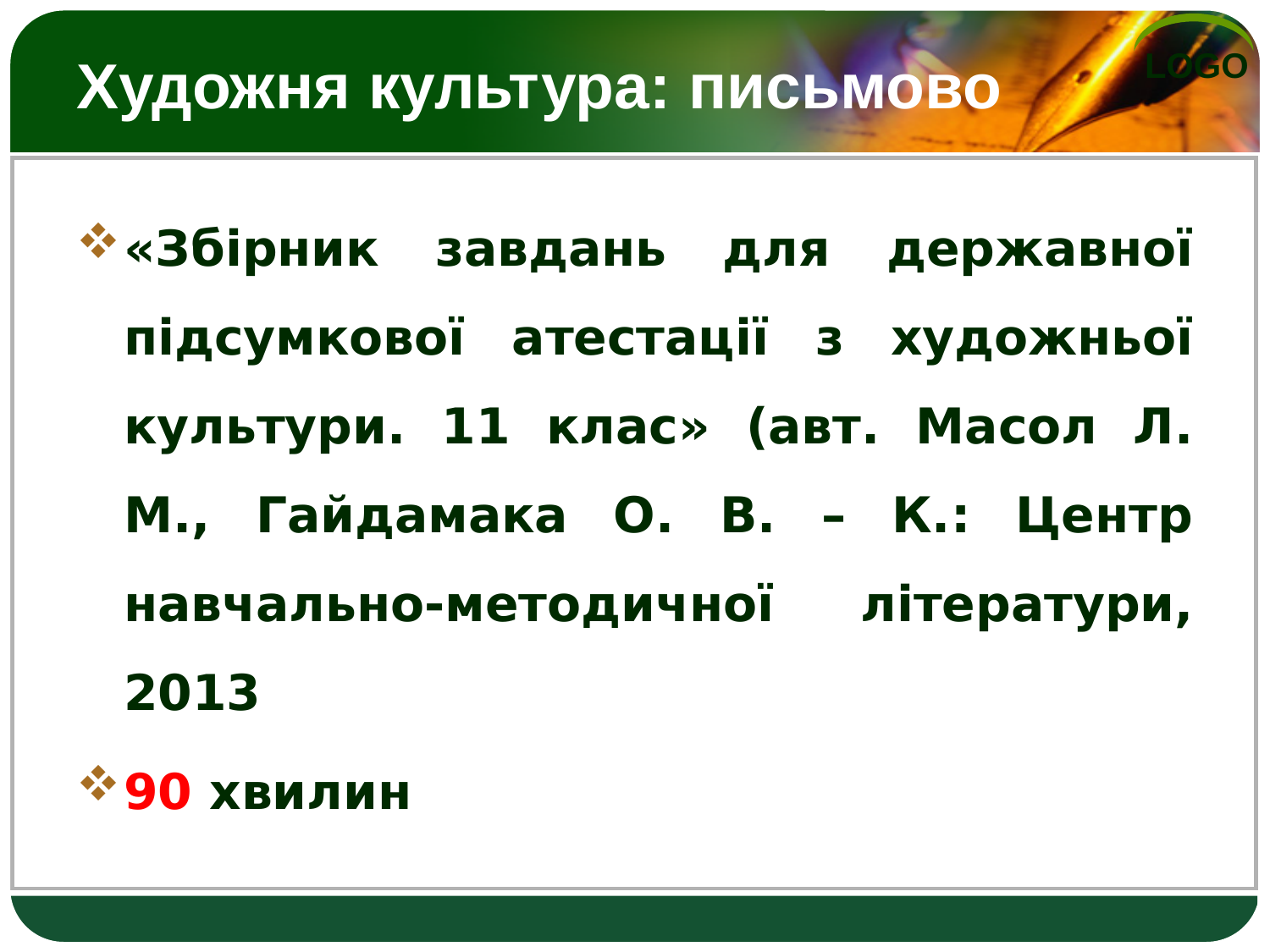

# Художня культура: письмово
«Збірник завдань для державної підсумкової атестації з художньої культури. 11 клас» (авт. Масол Л. М., Гайдамака О. В. – К.: Центр навчально-методичної літератури, 2013
90 хвилин